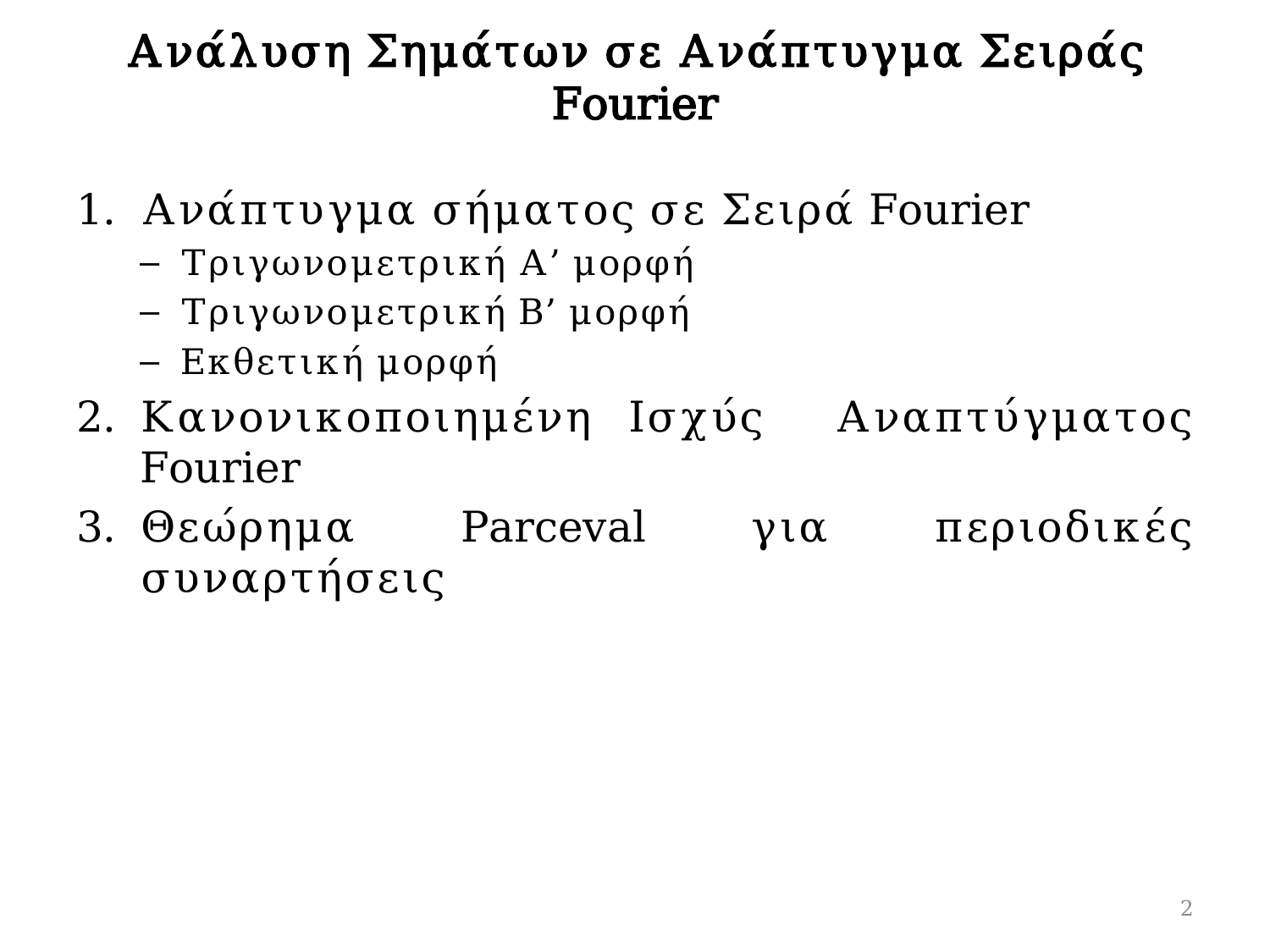

# Ανάλυση Σημάτων σε Ανάπτυγμα Σειράς Fourier
Ανάπτυγμα σήματος σε Σειρά Fourier
Τριγωνομετρική Α’ μορφή
Τριγωνομετρική Β’ μορφή
Εκθετική μορφή
Κανονικοποιημένη Ισχύς  Αναπτύγματος Fourier
Θεώρημα Parceval για περιοδικές συναρτήσεις

2